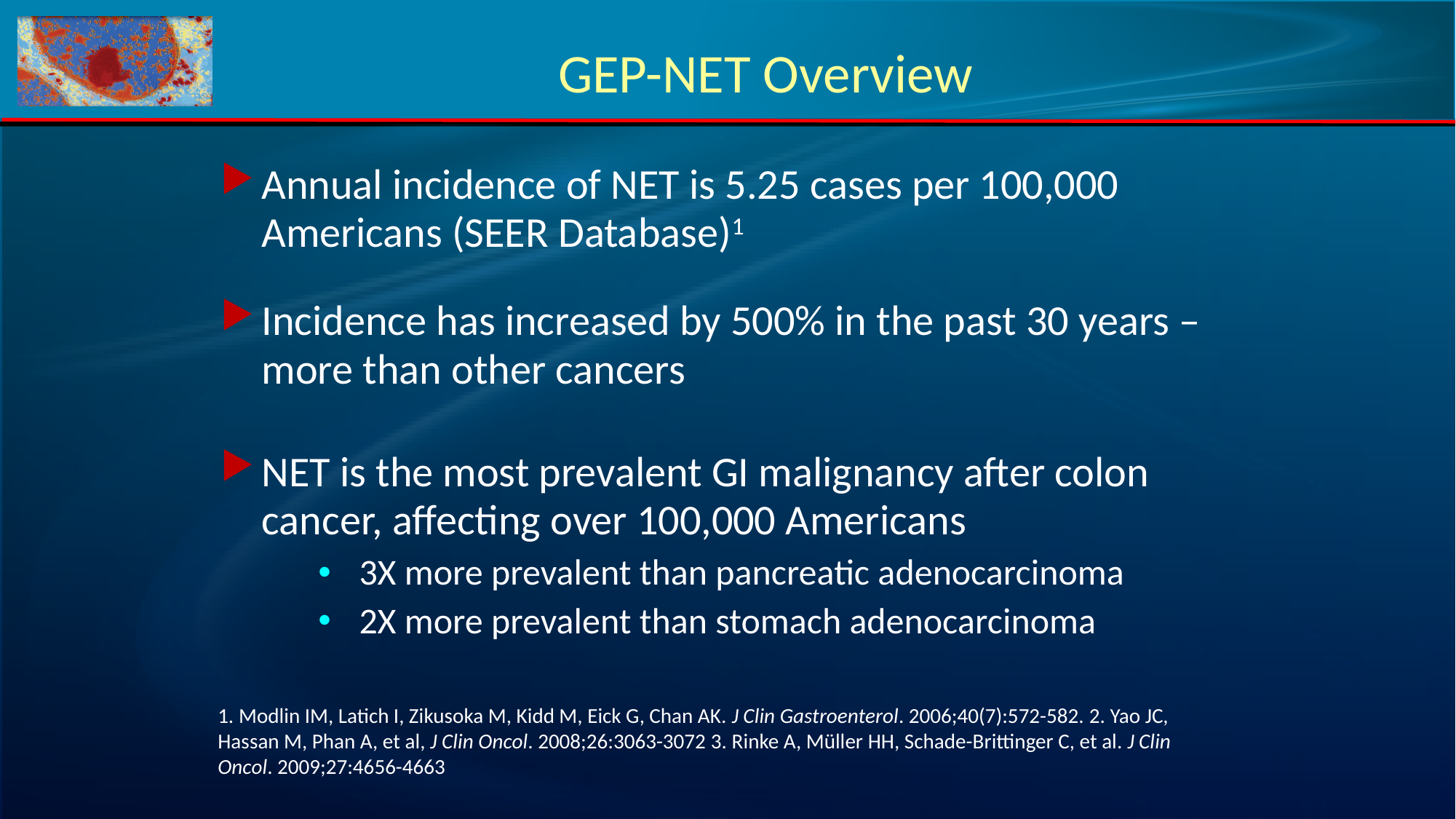

# GEP-NET Overview
Annual incidence of NET is 5.25 cases per 100,000 Americans (SEER Database)1
Incidence has increased by 500% in the past 30 years – more than other cancers
NET is the most prevalent GI malignancy after colon cancer, affecting over 100,000 Americans
3X more prevalent than pancreatic adenocarcinoma
2X more prevalent than stomach adenocarcinoma

1. Modlin IM, Latich I, Zikusoka M, Kidd M, Eick G, Chan AK. J Clin Gastroenterol. 2006;40(7):572-582. 2. Yao JC, Hassan M, Phan A, et al, J Clin Oncol. 2008;26:3063-3072 3. Rinke A, Müller HH, Schade-Brittinger C, et al. J Clin Oncol. 2009;27:4656-4663